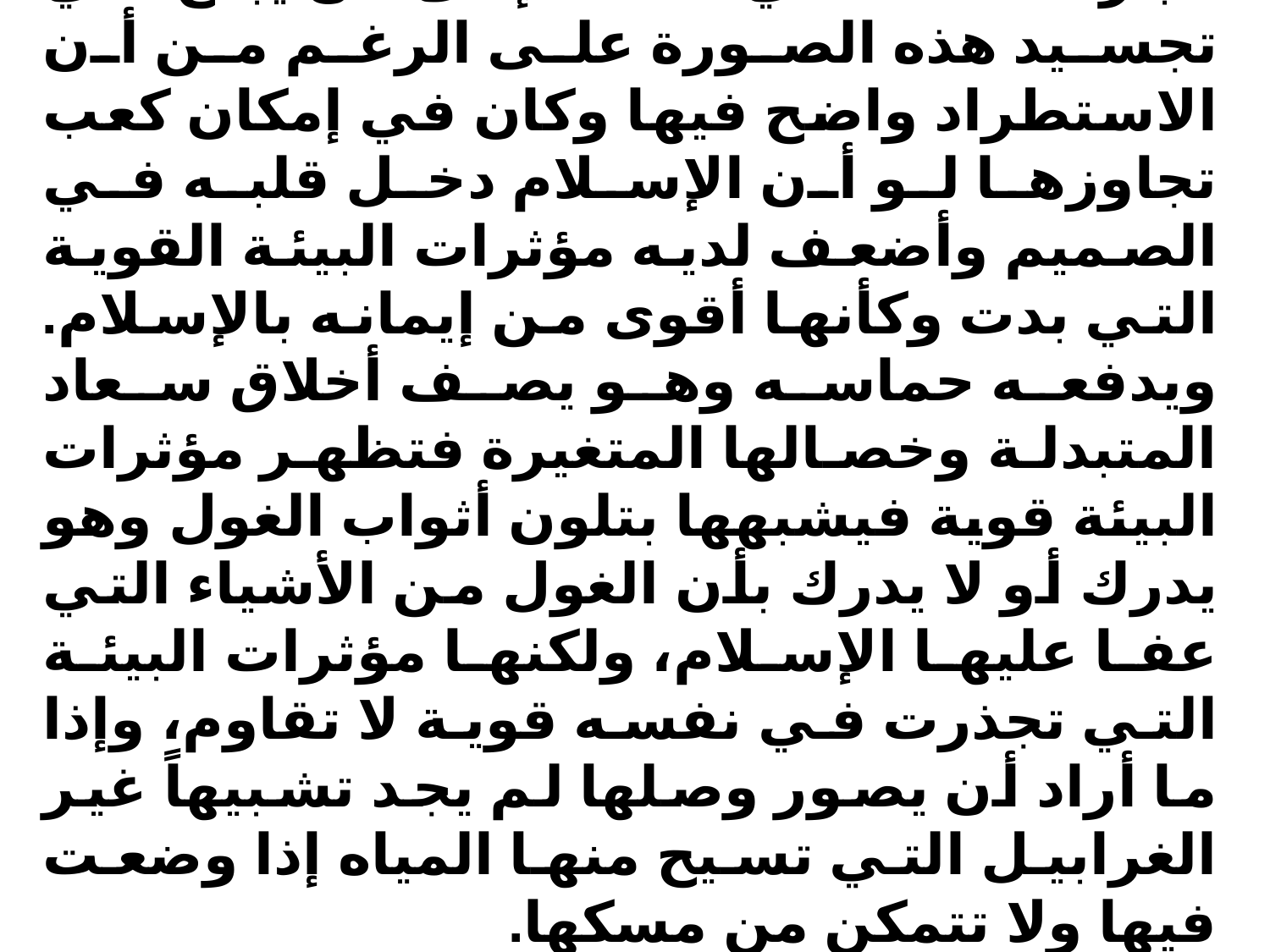

إنها حرارة الصحراء وقلة مياه الغدران الباردة تلك التي دفعته إلى أن يبدع في تجسيد هذه الصورة على الرغم من أن الاستطراد واضح فيها وكان في إمكان كعب تجاوزها لو أن الإسلام دخل قلبه في الصميم وأضعف لديه مؤثرات البيئة القوية التي بدت وكأنها أقوى من إيمانه بالإسلام. ويدفعه حماسه وهو يصف أخلاق سعاد المتبدلة وخصالها المتغيرة فتظهر مؤثرات البيئة قوية فيشبهها بتلون أثواب الغول وهو يدرك أو لا يدرك بأن الغول من الأشياء التي عفا عليها الإسلام، ولكنها مؤثرات البيئة التي تجذرت في نفسه قوية لا تقاوم، وإذا ما أراد أن يصور وصلها لم يجد تشبيهاً غير الغرابيل التي تسيح منها المياه إذا وضعت فيها ولا تتمكن من مسكها.